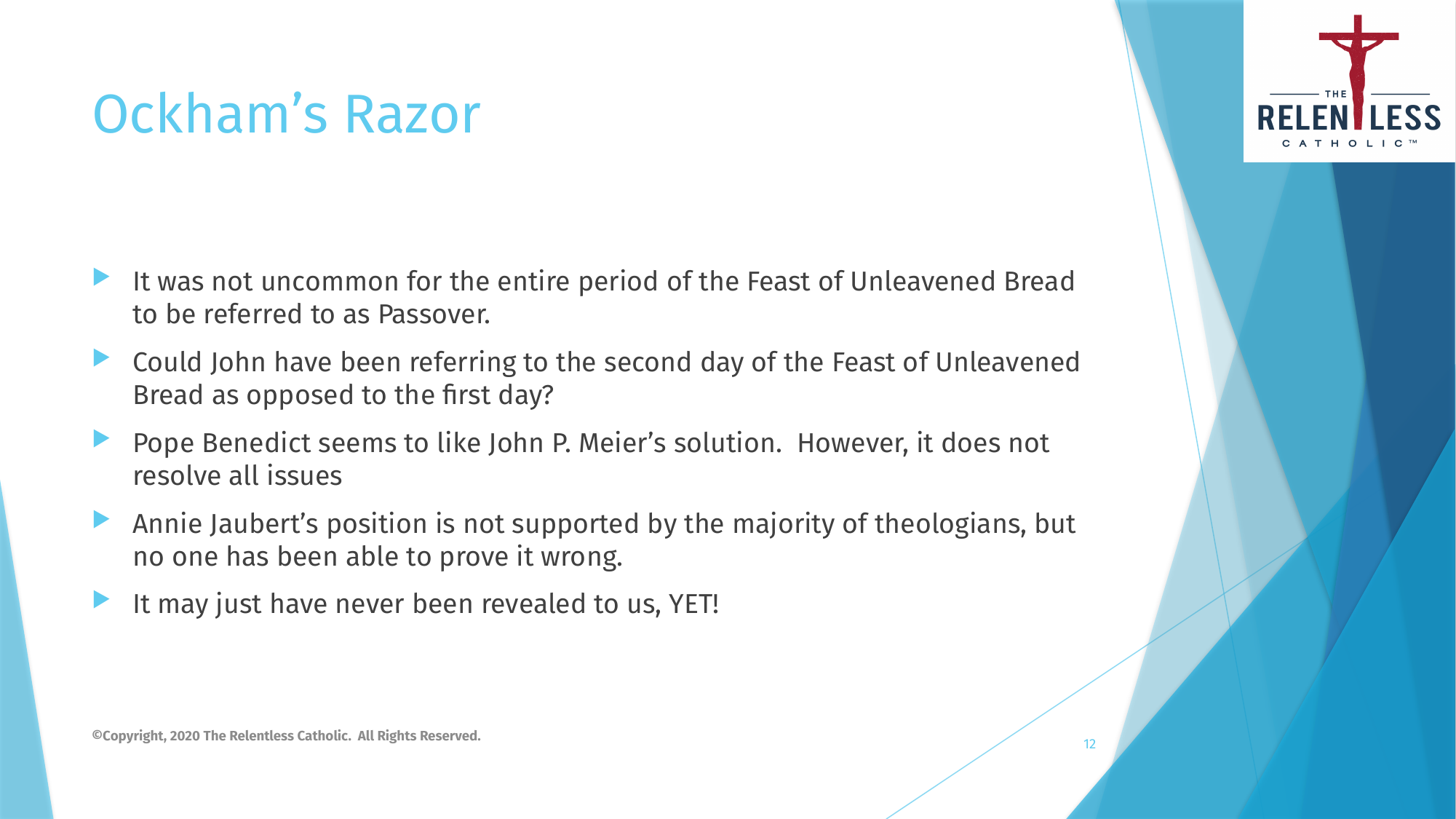

# Ockham’s Razor
It was not uncommon for the entire period of the Feast of Unleavened Bread to be referred to as Passover.
Could John have been referring to the second day of the Feast of Unleavened Bread as opposed to the first day?
Pope Benedict seems to like John P. Meier’s solution.  However, it does not resolve all issues
Annie Jaubert’s position is not supported by the majority of theologians, but no one has been able to prove it wrong.
It may just have never been revealed to us, YET!
©Copyright, 2020 The Relentless Catholic.  All Rights Reserved.

12